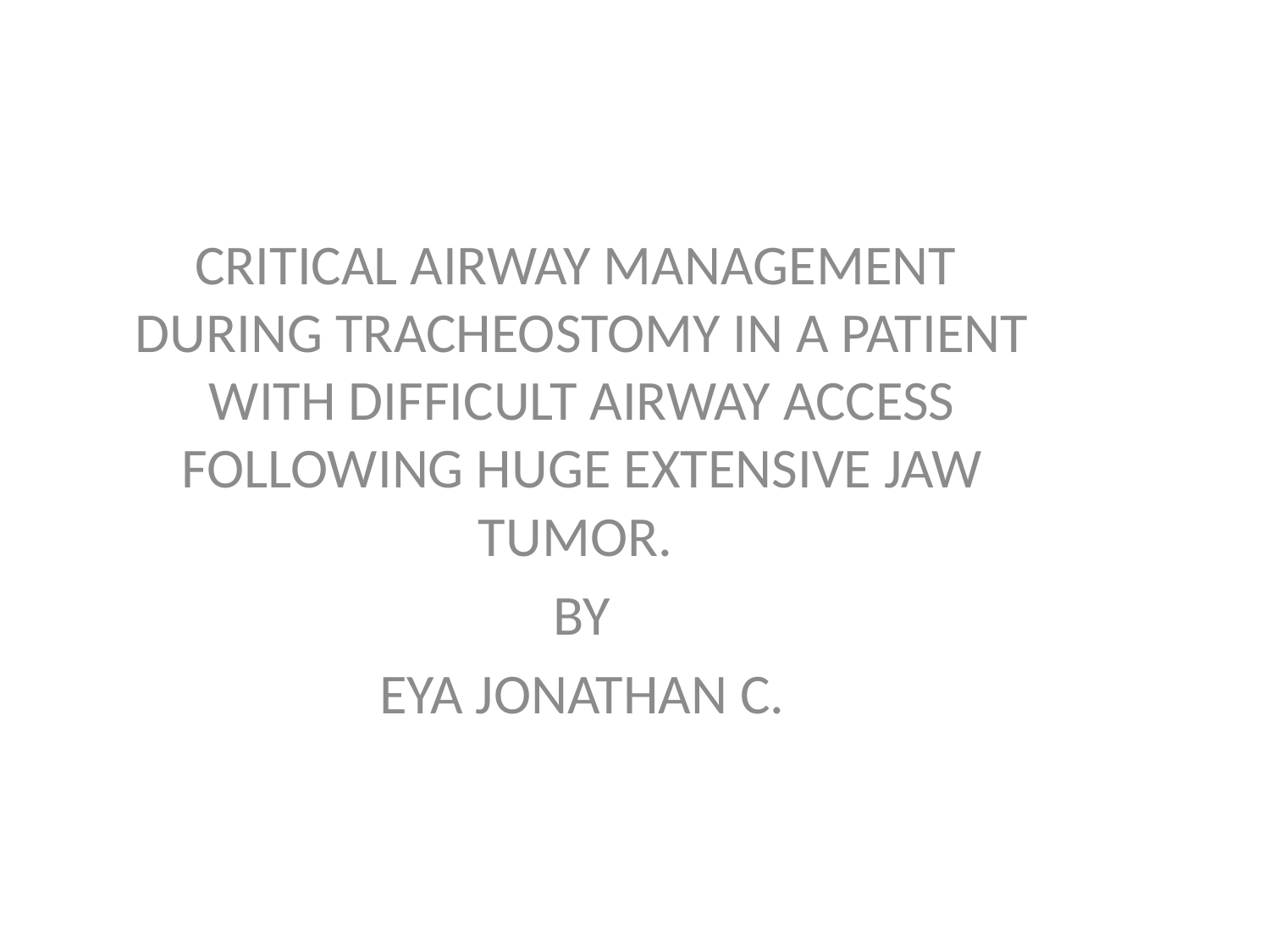

#
CRITICAL AIRWAY MANAGEMENT  DURING TRACHEOSTOMY IN A PATIENT WITH DIFFICULT AIRWAY ACCESS FOLLOWING HUGE EXTENSIVE JAW TUMOR.
BY
EYA JONATHAN C.